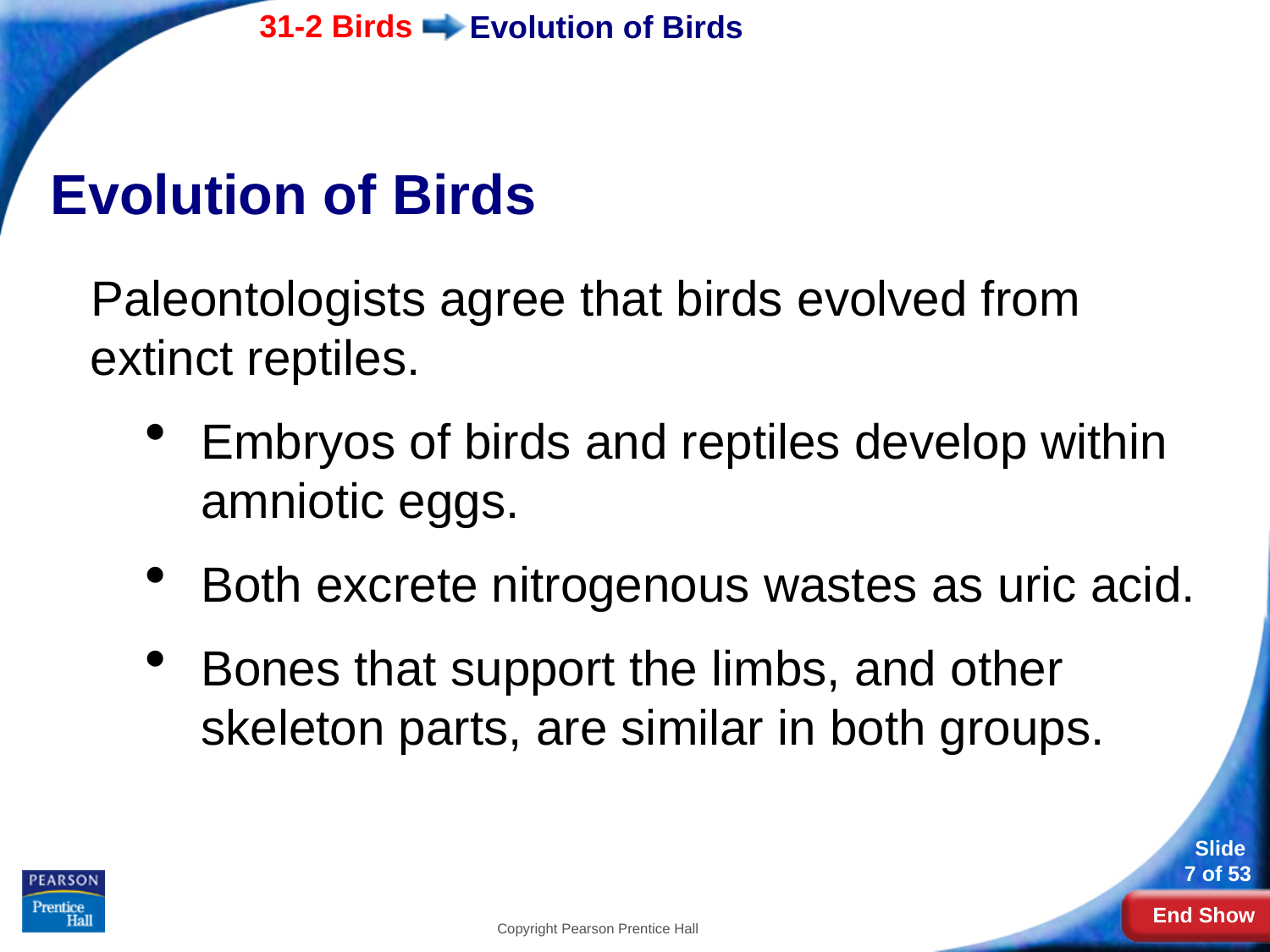

# Evolution of Birds
Evolution of Birds
Paleontologists agree that birds evolved from extinct reptiles.
Embryos of birds and reptiles develop within amniotic eggs.
Both excrete nitrogenous wastes as uric acid.
Bones that support the limbs, and other skeleton parts, are similar in both groups.
Copyright Pearson Prentice Hall